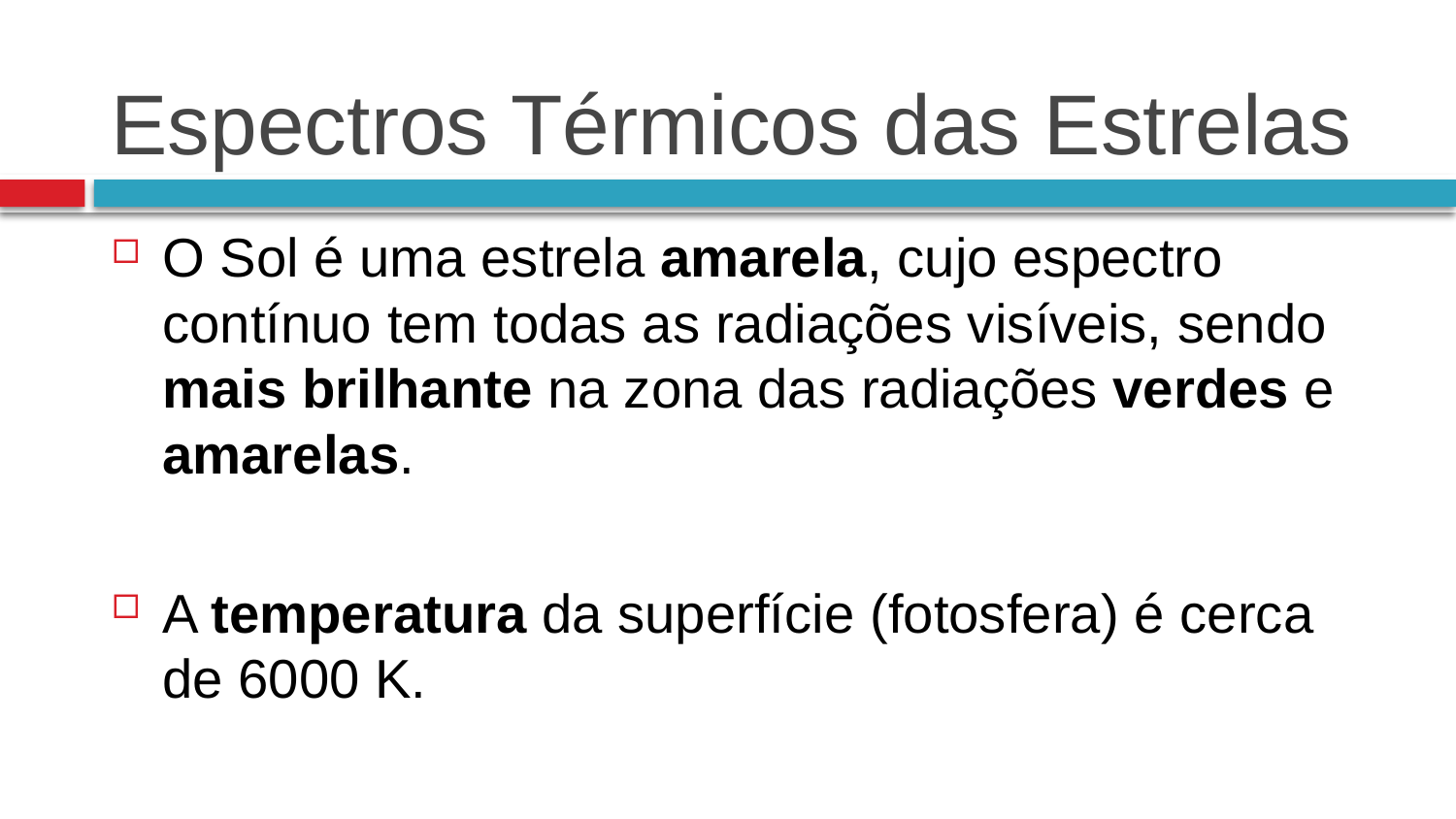

# Espectros Térmicos das Estrelas
O Sol é uma estrela amarela, cujo espectro contínuo tem todas as radiações visíveis, sendo mais brilhante na zona das radiações verdes e amarelas.

A temperatura da superfície (fotosfera) é cerca
de 6000 K.